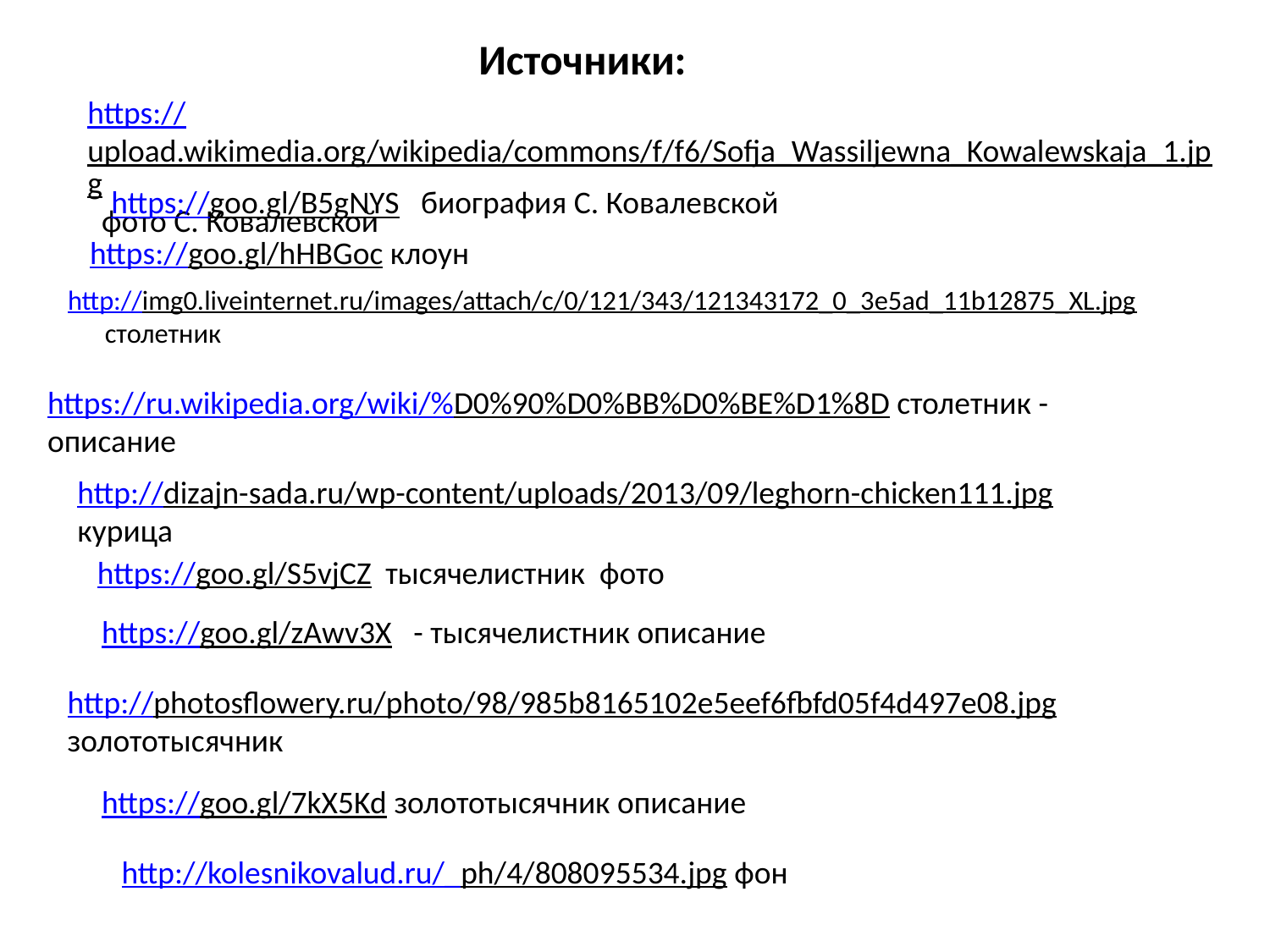

Источники:
https://upload.wikimedia.org/wikipedia/commons/f/f6/Sofja_Wassiljewna_Kowalewskaja_1.jpg  фото С. Ковалевской
https://goo.gl/B5gNYS   биография С. Ковалевской
https://goo.gl/hHBGoc клоун
http://img0.liveinternet.ru/images/attach/c/0/121/343/121343172_0_3e5ad_11b12875_XL.jpg столетник
https://ru.wikipedia.org/wiki/%D0%90%D0%BB%D0%BE%D1%8D столетник - описание
http://dizajn-sada.ru/wp-content/uploads/2013/09/leghorn-chicken111.jpg  курица

https://goo.gl/S5vjCZ  тысячелистник  фото

https://goo.gl/zAwv3X   - тысячелистник описание
http://photosflowery.ru/photo/98/985b8165102e5eef6fbfd05f4d497e08.jpg золототысячник
https://goo.gl/7kX5Kd золототысячник описание
http://kolesnikovalud.ru/_ph/4/808095534.jpg фон